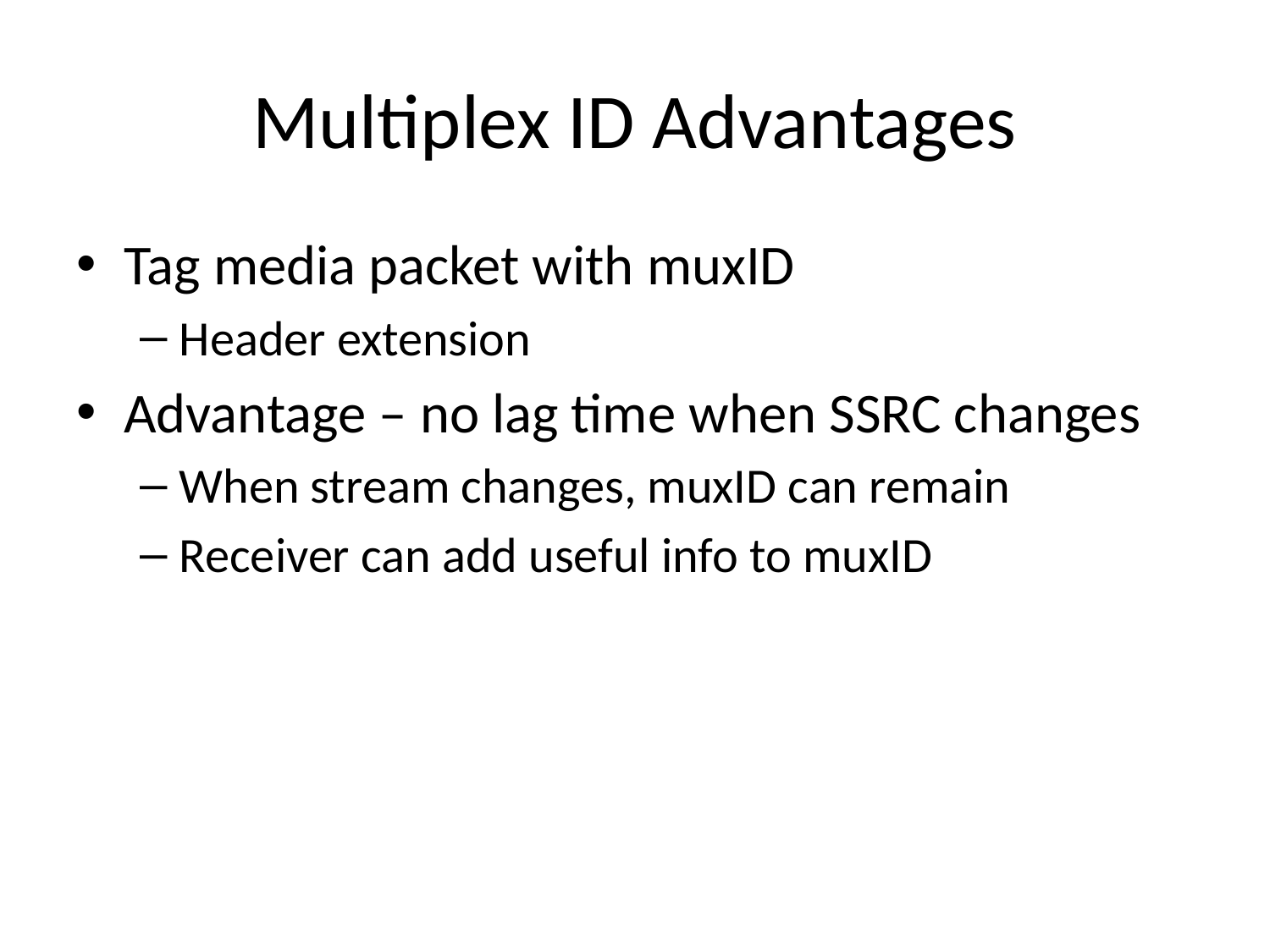

# Multiplex ID Advantages
Tag media packet with muxID
Header extension
Advantage – no lag time when SSRC changes
When stream changes, muxID can remain
Receiver can add useful info to muxID